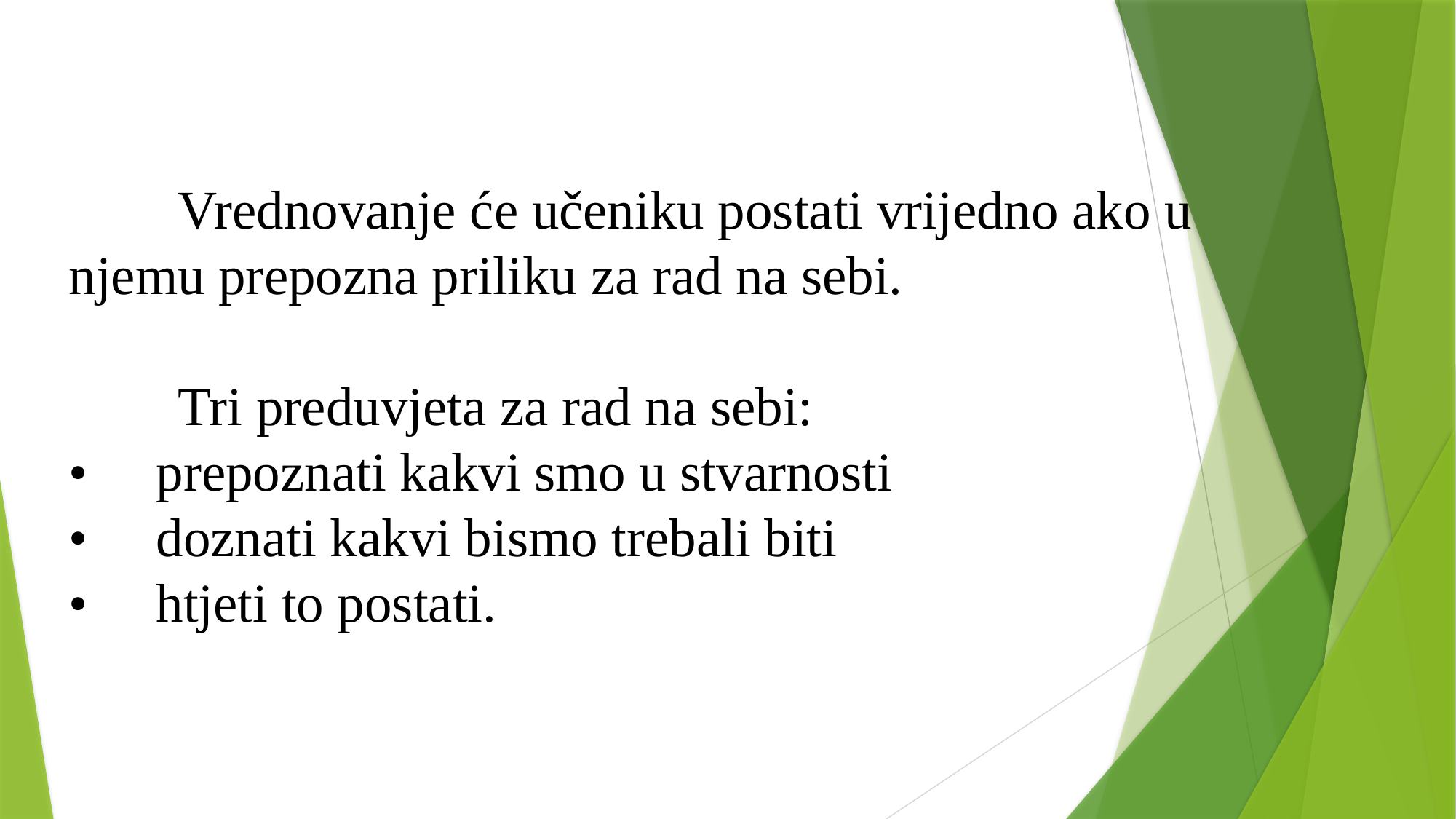

Vrednovanje će učeniku postati vrijedno ako u njemu prepozna priliku za rad na sebi.

	Tri preduvjeta za rad na sebi:
•     prepoznati kakvi smo u stvarnosti
•     doznati kakvi bismo trebali biti
•     htjeti to postati.